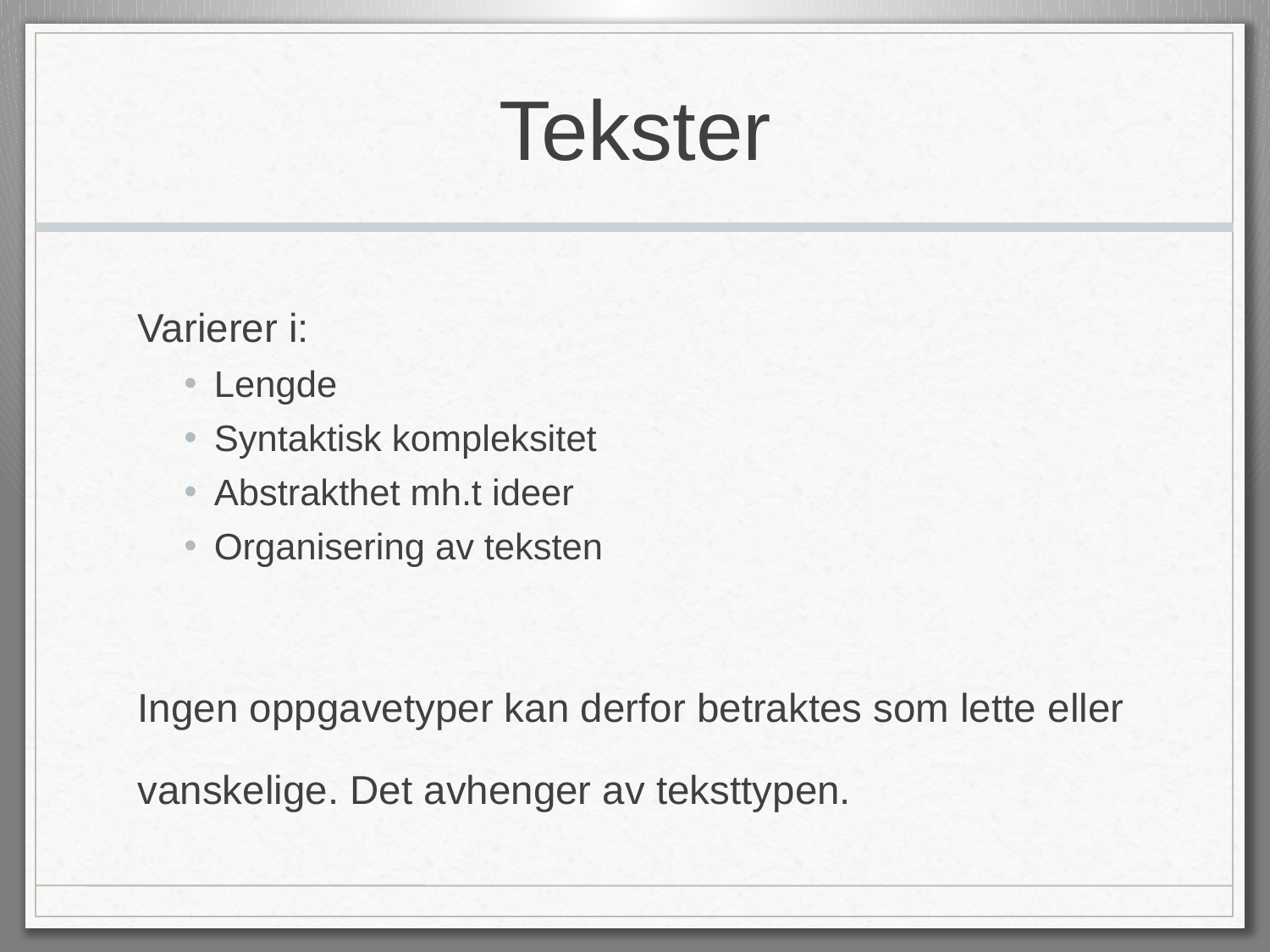

# Tekster
Varierer i:
Lengde
Syntaktisk kompleksitet
Abstrakthet mh.t ideer
Organisering av teksten

Ingen oppgavetyper kan derfor betraktes som lette eller
vanskelige. Det avhenger av teksttypen.